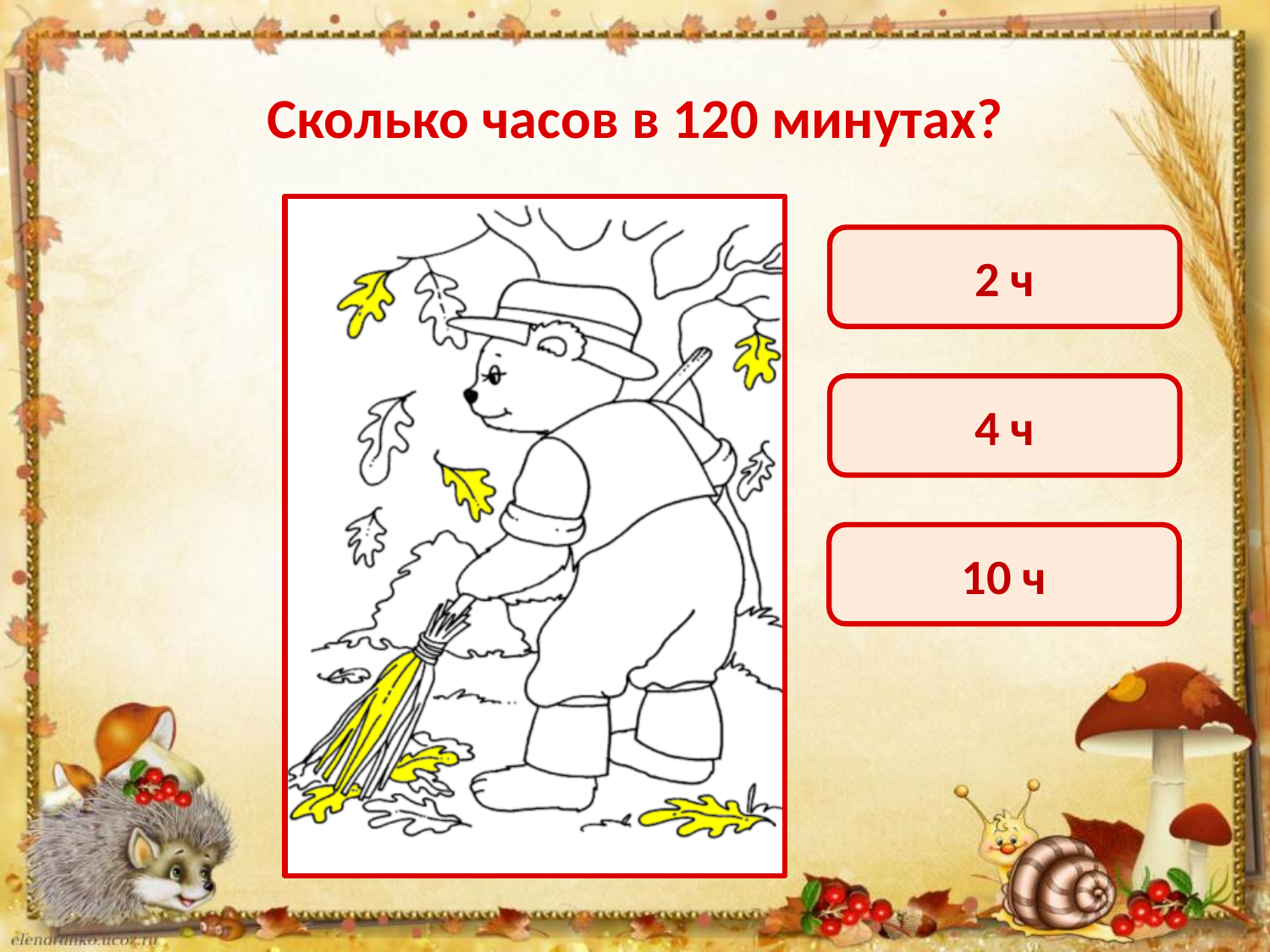

# Сколько часов в 120 минутах?

2 ч
4 ч
10 ч